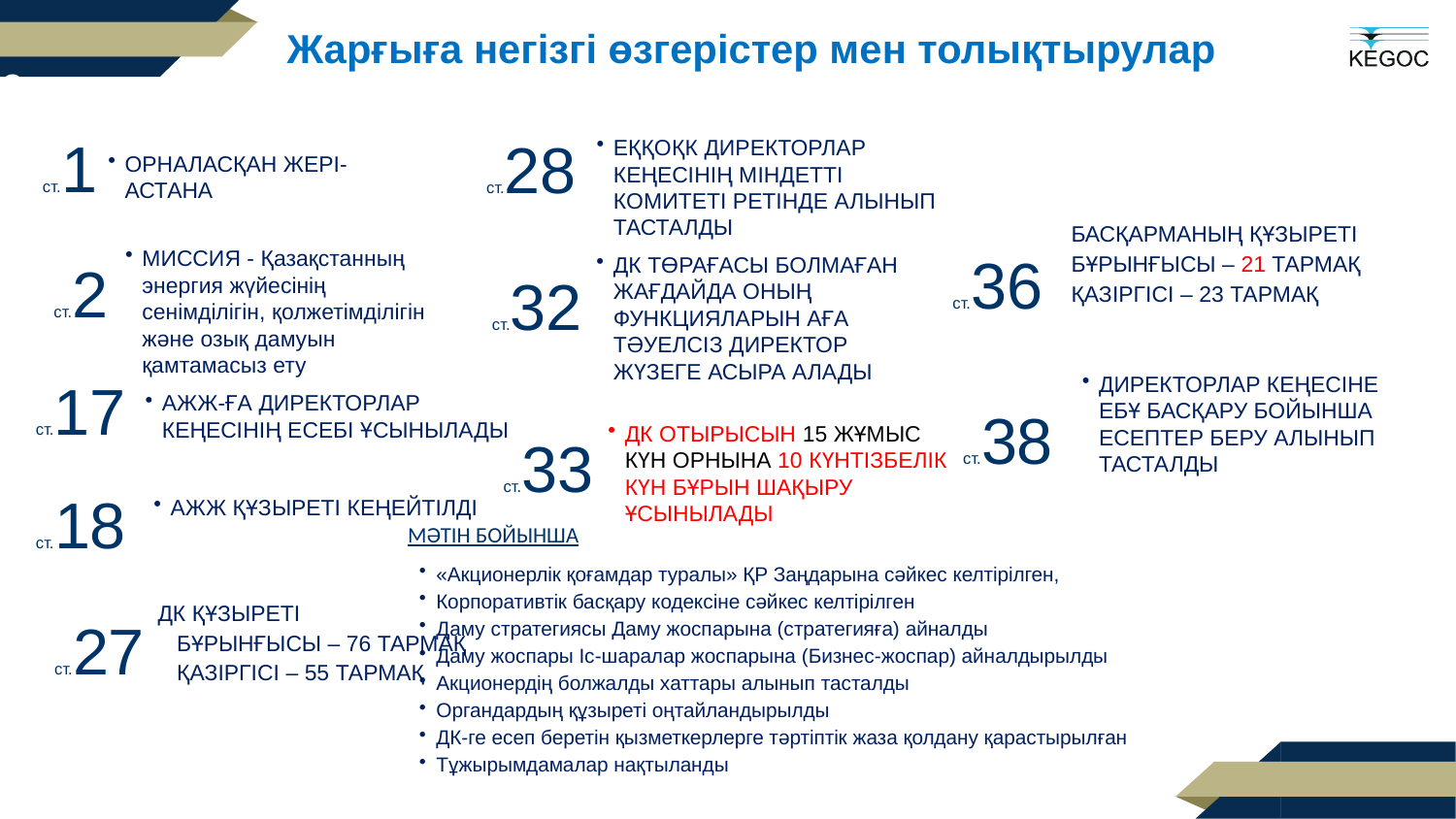

Жарғыға негізгі өзгерістер мен толықтырулар

Содержание
ст.1
ст.28
ЕҚҚОҚК ДИРЕКТОРЛАР КЕҢЕСІНІҢ МІНДЕТТІ КОМИТЕТІ РЕТІНДЕ АЛЫНЫП ТАСТАЛДЫ
ОРНАЛАСҚАН ЖЕРІ- АСТАНА
ПРЕУДПОСЫЛКИ
БАСҚАРМАНЫҢ ҚҰЗЫРЕТІ
БҰРЫНҒЫСЫ – 21 ТАРМАҚ
ҚАЗІРГІСІ – 23 ТАРМАҚ
ст.36
МИССИЯ - Қазақстанның энергия жүйесінің сенімділігін, қолжетімділігін және озық дамуын қамтамасыз ету
ст.2
ДК ТӨРАҒАСЫ БОЛМАҒАН ЖАҒДАЙДА ОНЫҢ ФУНКЦИЯЛАРЫН АҒА ТӘУЕЛСІЗ ДИРЕКТОР ЖҮЗЕГЕ АСЫРА АЛАДЫ
ст.32
ст.17
ДИРЕКТОРЛАР КЕҢЕСІНЕ ЕБҰ БАСҚАРУ БОЙЫНША ЕСЕПТЕР БЕРУ АЛЫНЫП ТАСТАЛДЫ
АЖЖ-ҒА ДИРЕКТОРЛАР КЕҢЕСІНІҢ ЕСЕБІ ҰСЫНЫЛАДЫ
ст.38
ДК ОТЫРЫСЫН 15 ЖҰМЫС КҮН ОРНЫНА 10 КҮНТІЗБЕЛІК КҮН БҰРЫН ШАҚЫРУ ҰСЫНЫЛАДЫ
ст.33
ст.18
АЖЖ ҚҰЗЫРЕТІ КЕҢЕЙТІЛДІ
МӘТІН БОЙЫНША
«Акционерлік қоғамдар туралы» ҚР Заңдарына сәйкес келтірілген,
Корпоративтік басқару кодексіне сәйкес келтірілген
Даму стратегиясы Даму жоспарына (стратегияға) айналды
Даму жоспары Іс-шаралар жоспарына (Бизнес-жоспар) айналдырылды
Акционердің болжалды хаттары алынып тасталды
Органдардың құзыреті оңтайландырылды
ДК-ге есеп беретін қызметкерлерге тәртіптік жаза қолдану қарастырылған
Тұжырымдамалар нақтыланды
ДК ҚҰЗЫРЕТІ
   БҰРЫНҒЫСЫ – 76 ТАРМАҚ
   ҚАЗІРГІСІ – 55 ТАРМАҚ
ст.27